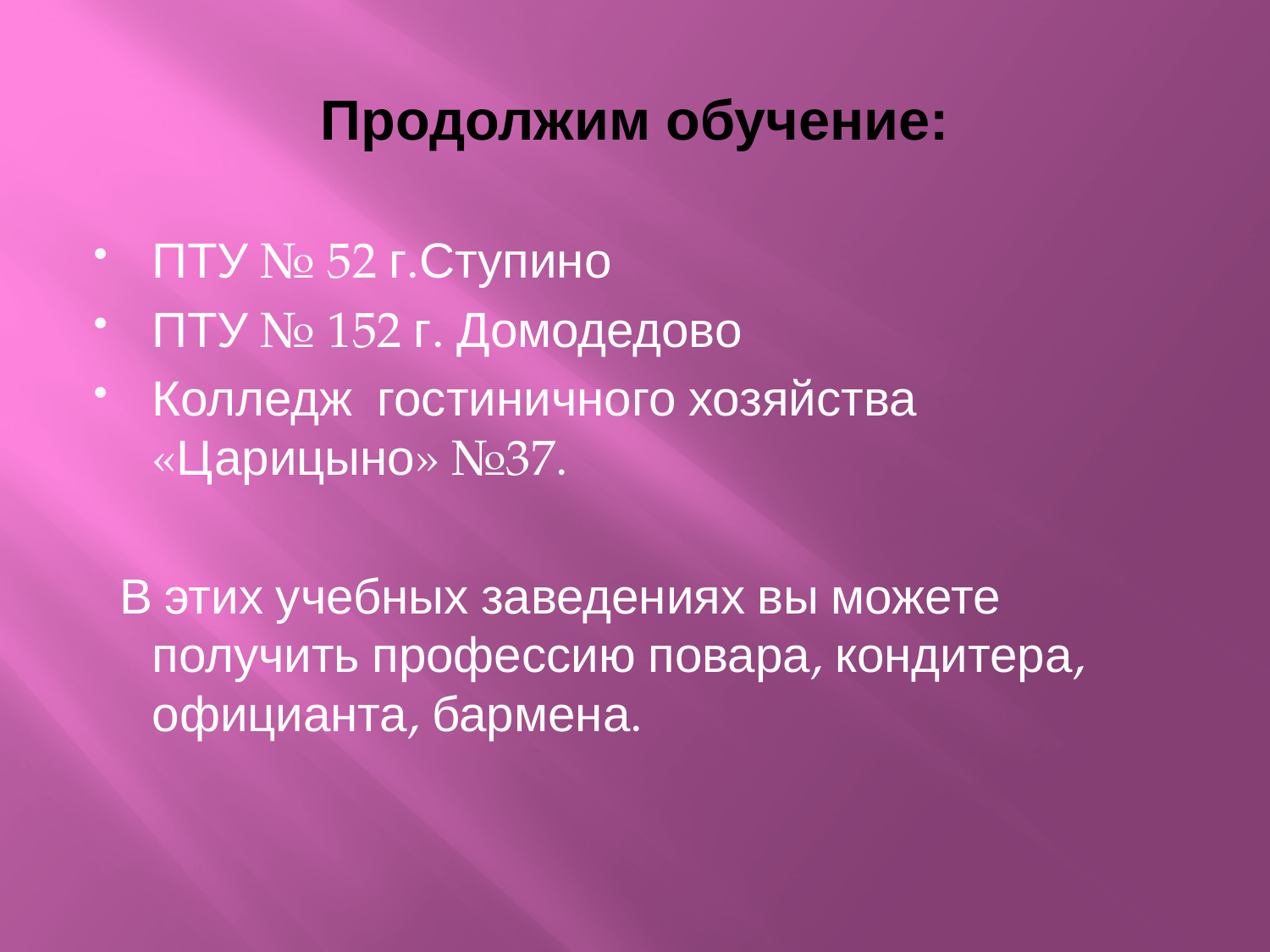

# Продолжим обучение:
ПТУ № 52 г.Ступино
ПТУ № 152 г. Домодедово
Колледж  гостиничного хозяйства «Царицыно» №37.

  В этих учебных заведениях вы можете получить профессию повара, кондитера, официанта, бармена.